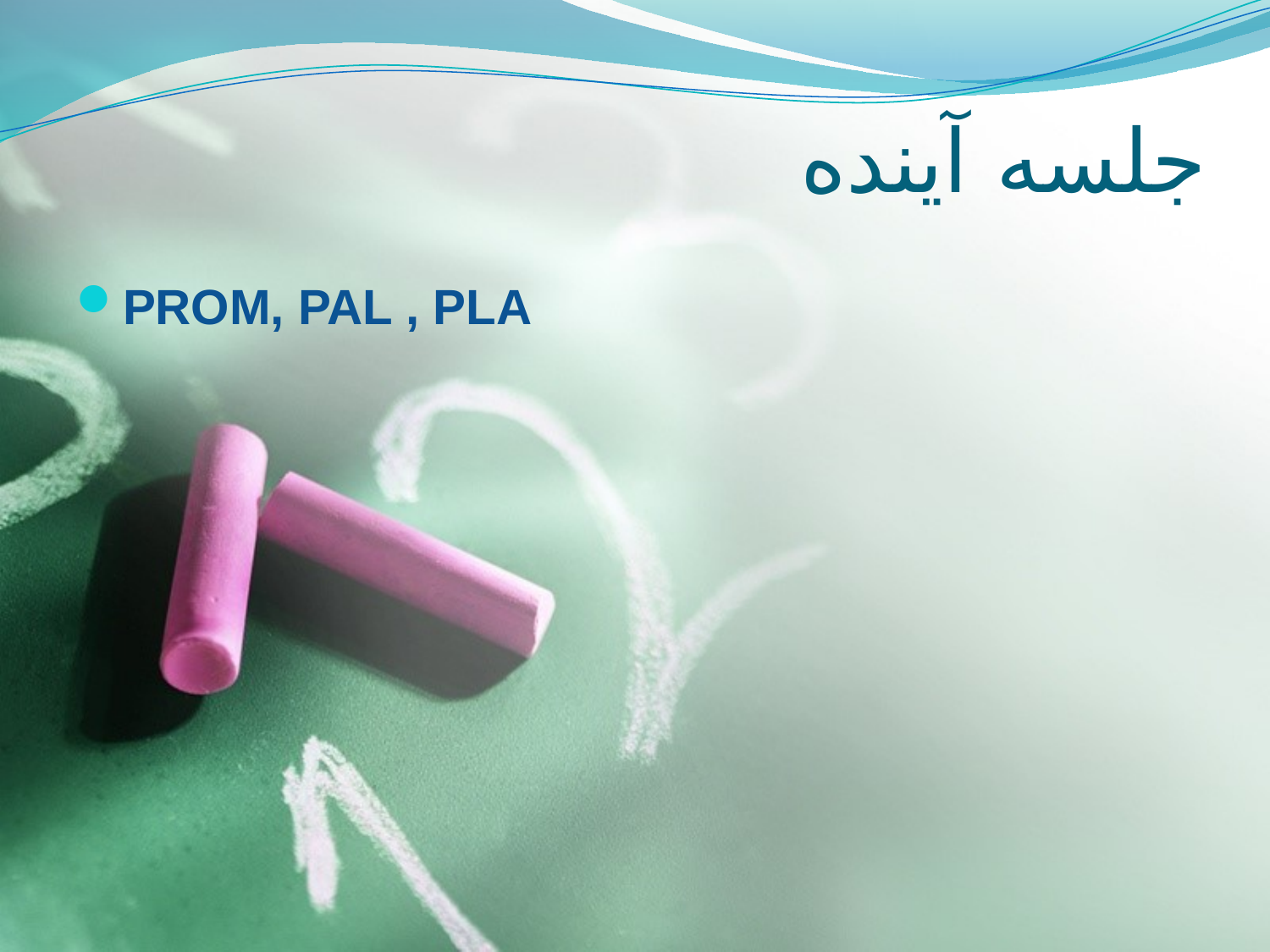

# جلسه آینده
PROM, PAL , PLA